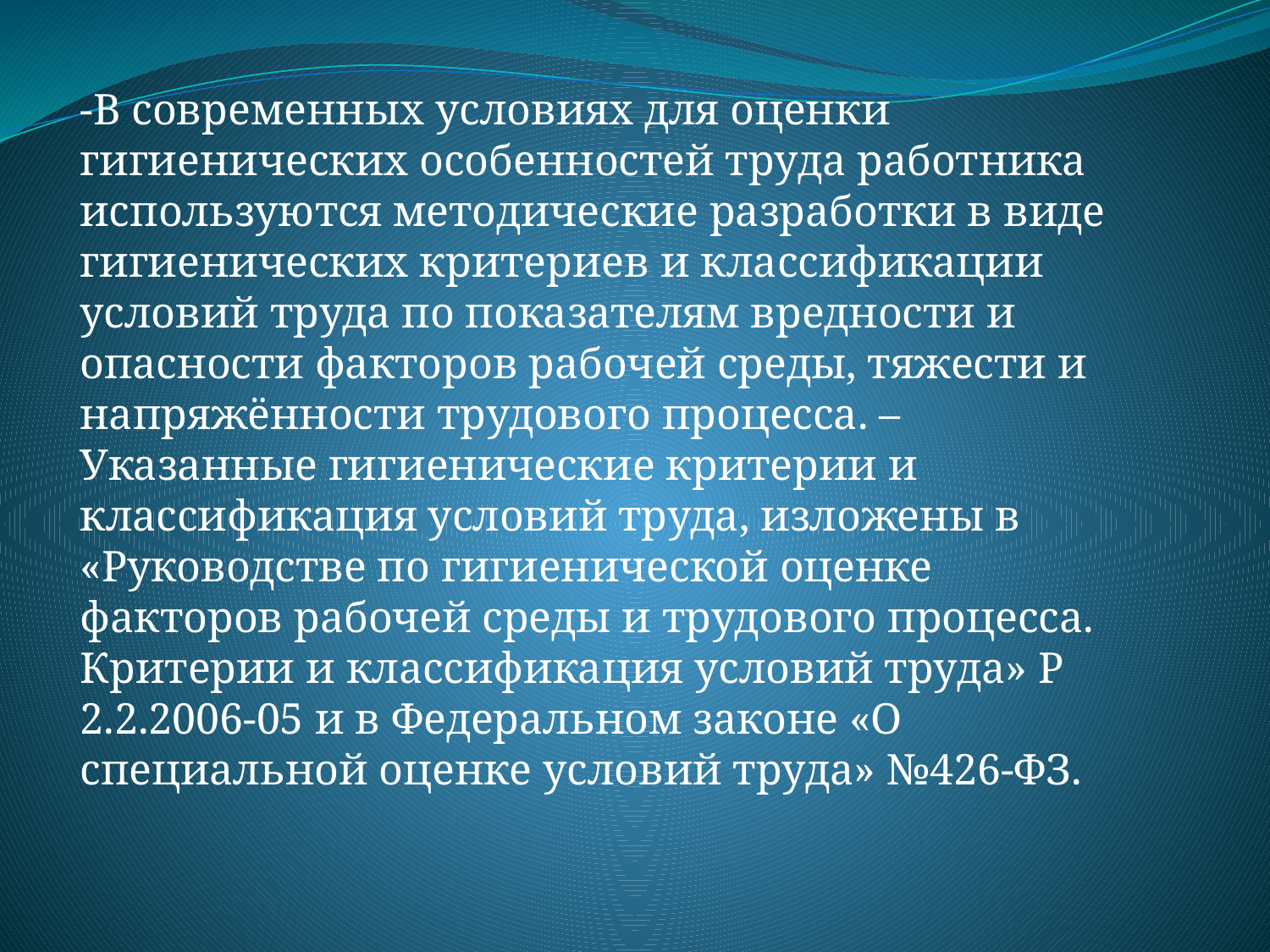

-В современных условиях для оценки гигиенических особенностей труда работника используются методические разработки в виде гигиенических критериев и классификации условий труда по показателям вредности и опасности факторов рабочей среды, тяжести и напряжённости трудового процесса. – Указанные гигиенические критерии и классификация условий труда, изложены в «Руководстве по гигиенической оценке факторов рабочей среды и трудового процесса. Критерии и классификация условий труда» Р 2.2.2006-05 и в Федеральном законе «О специальной оценке условий труда» №426-ФЗ.